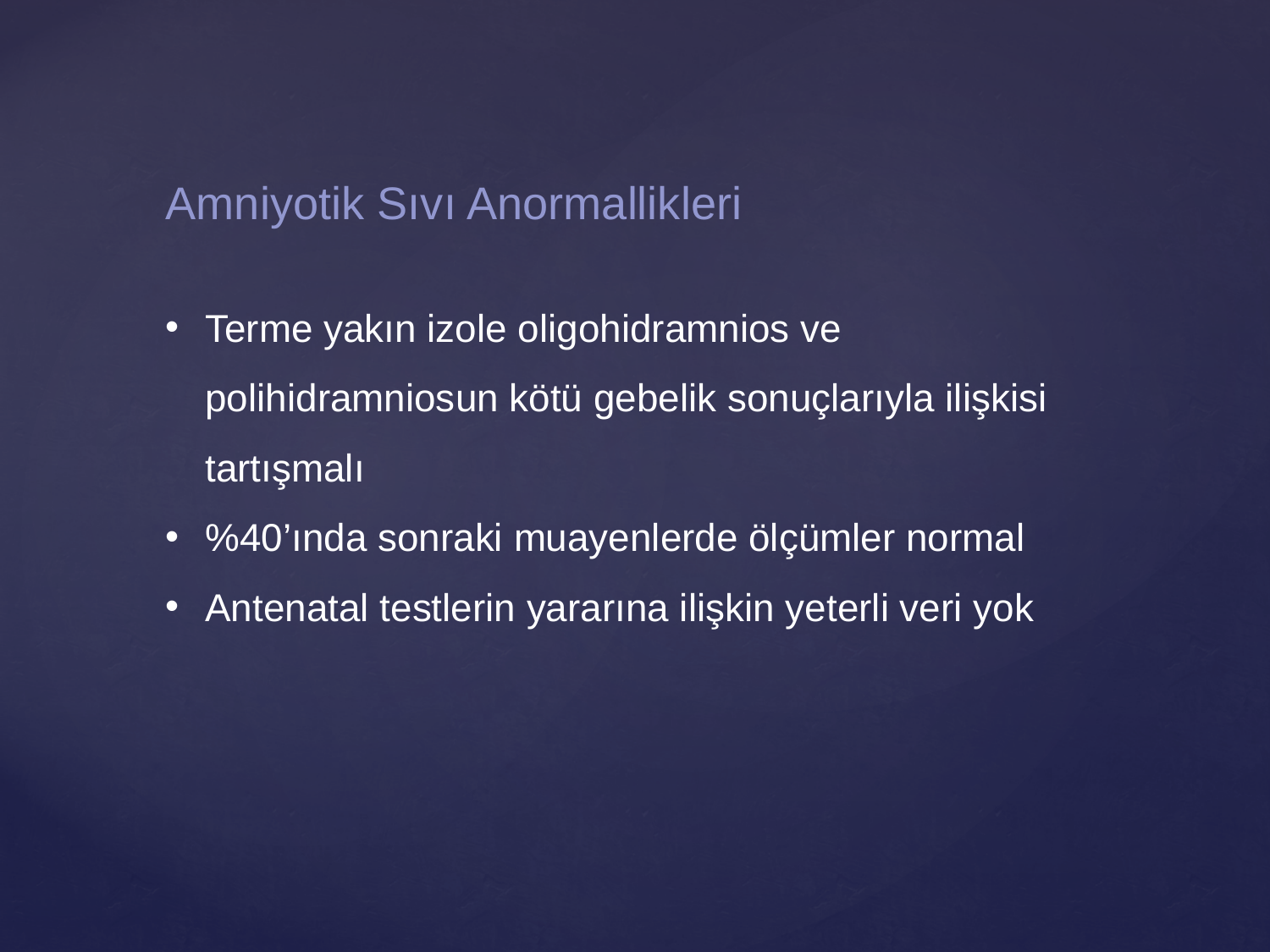

Amniyotik Sıvı Anormallikleri
Terme yakın izole oligohidramnios ve polihidramniosun kötü gebelik sonuçlarıyla ilişkisi tartışmalı
%40’ında sonraki muayenlerde ölçümler normal
Antenatal testlerin yararına ilişkin yeterli veri yok